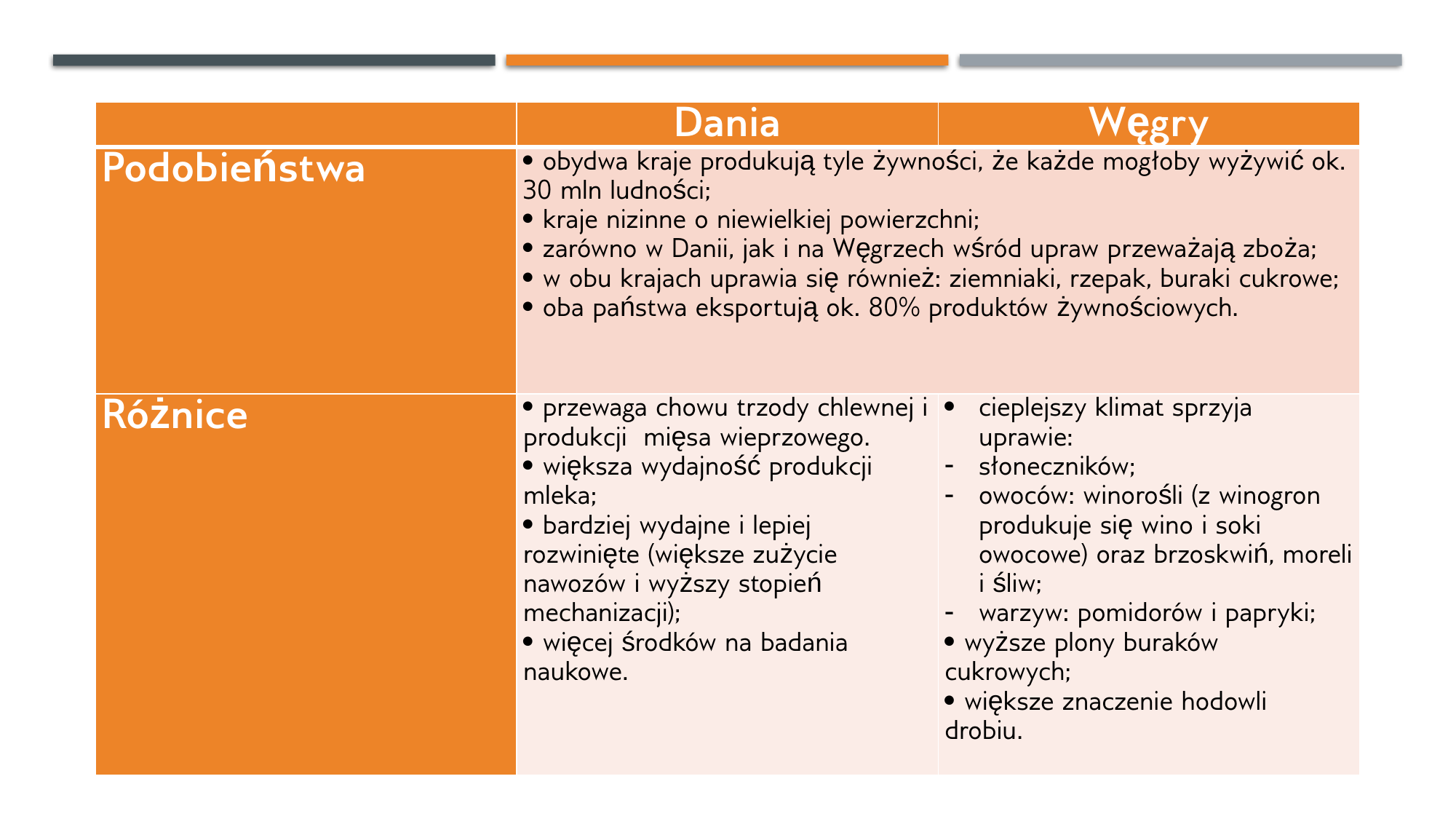

|  | Dania | Węgry |
| --- | --- | --- |
| Podobieństwa | • obydwa kraje produkują tyle żywności, że każde mogłoby wyżywić ok. 30 mln ludności; • kraje nizinne o niewielkiej powierzchni; • zarówno w Danii, jak i na Węgrzech wśród upraw przeważają zboża; • w obu krajach uprawia się również: ziemniaki, rzepak, buraki cukrowe; • oba państwa eksportują ok. 80% produktów żywnościowych. |  |
| Różnice | • przewaga chowu trzody chlewnej i produkcji mięsa wieprzowego. • większa wydajność produkcji mleka; • bardziej wydajne i lepiej rozwinięte (większe zużycie nawozów i wyższy stopień mechanizacji); • więcej środków na badania naukowe. | cieplejszy klimat sprzyja uprawie: słoneczników; owoców: winorośli (z winogron produkuje się wino i soki owocowe) oraz brzoskwiń, moreli i śliw; warzyw: pomidorów i papryki; • wyższe plony buraków cukrowych; • większe znaczenie hodowli drobiu. |